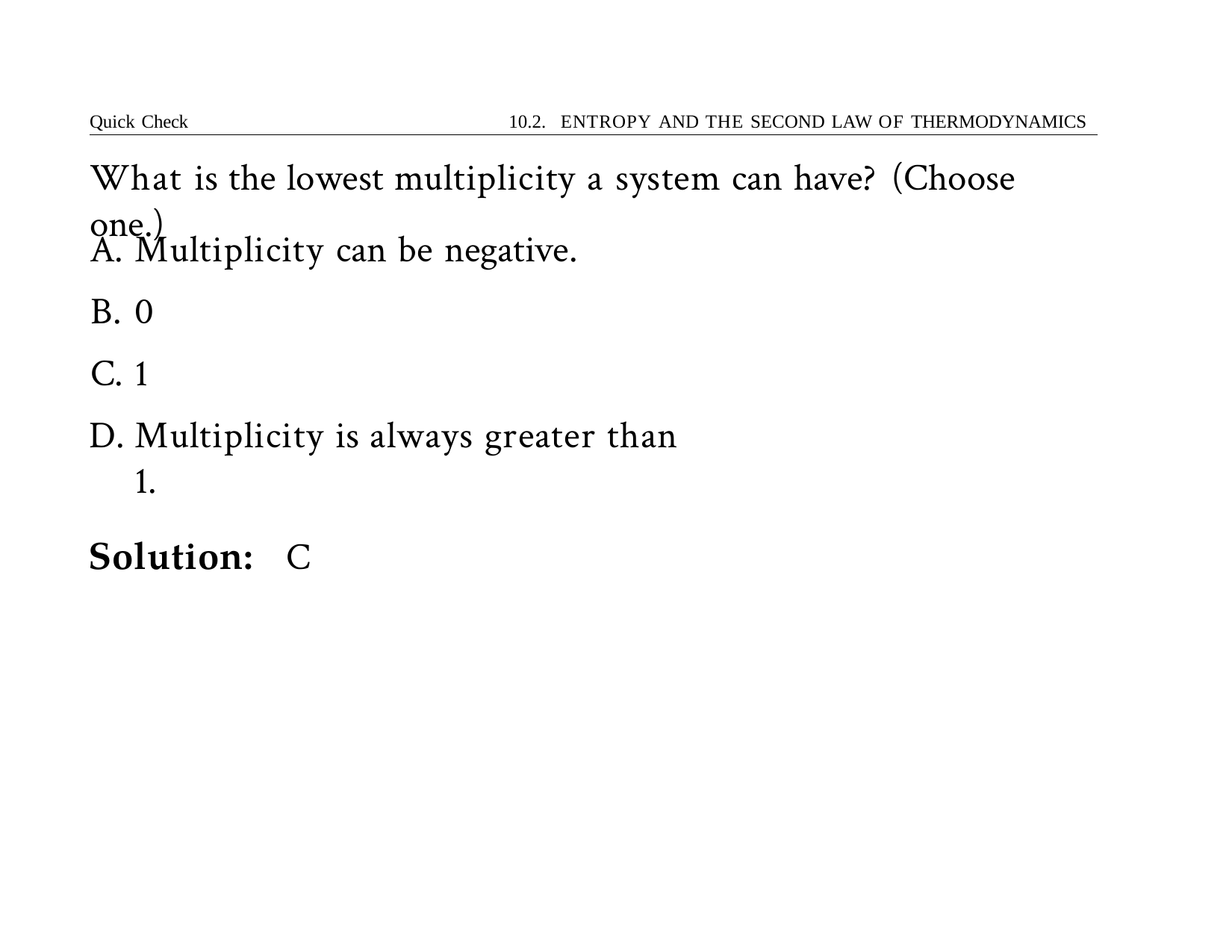

Quick Check	10.2.  ENTROPY AND THE SECOND LAW OF THERMODYNAMICS

# What is the lowest multiplicity a system can have? (Choose one.)
Multiplicity can be negative.
0
1
Multiplicity is always greater than 1.
Solution:	C